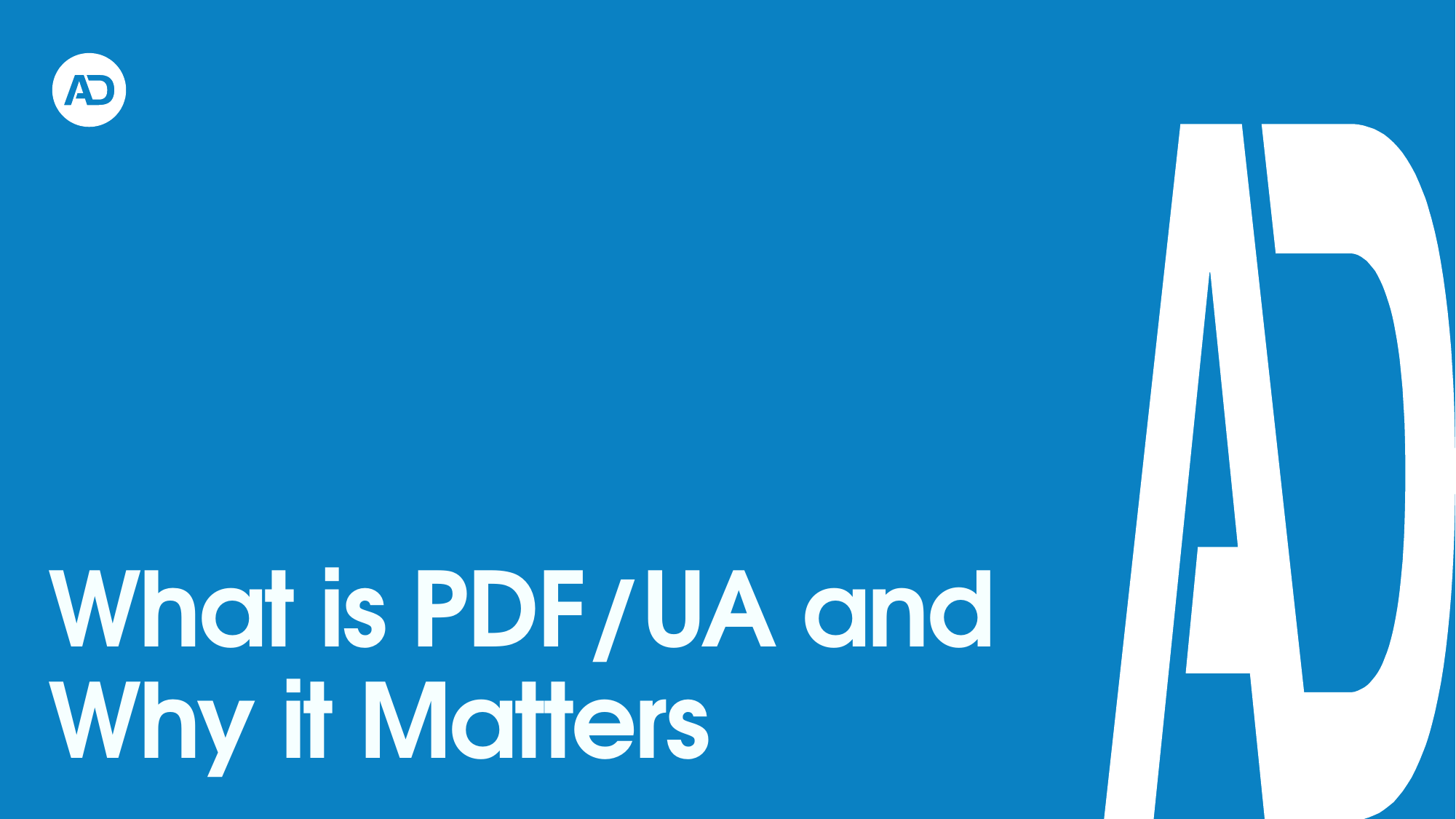

# What is PDF/UA and Why it Matters